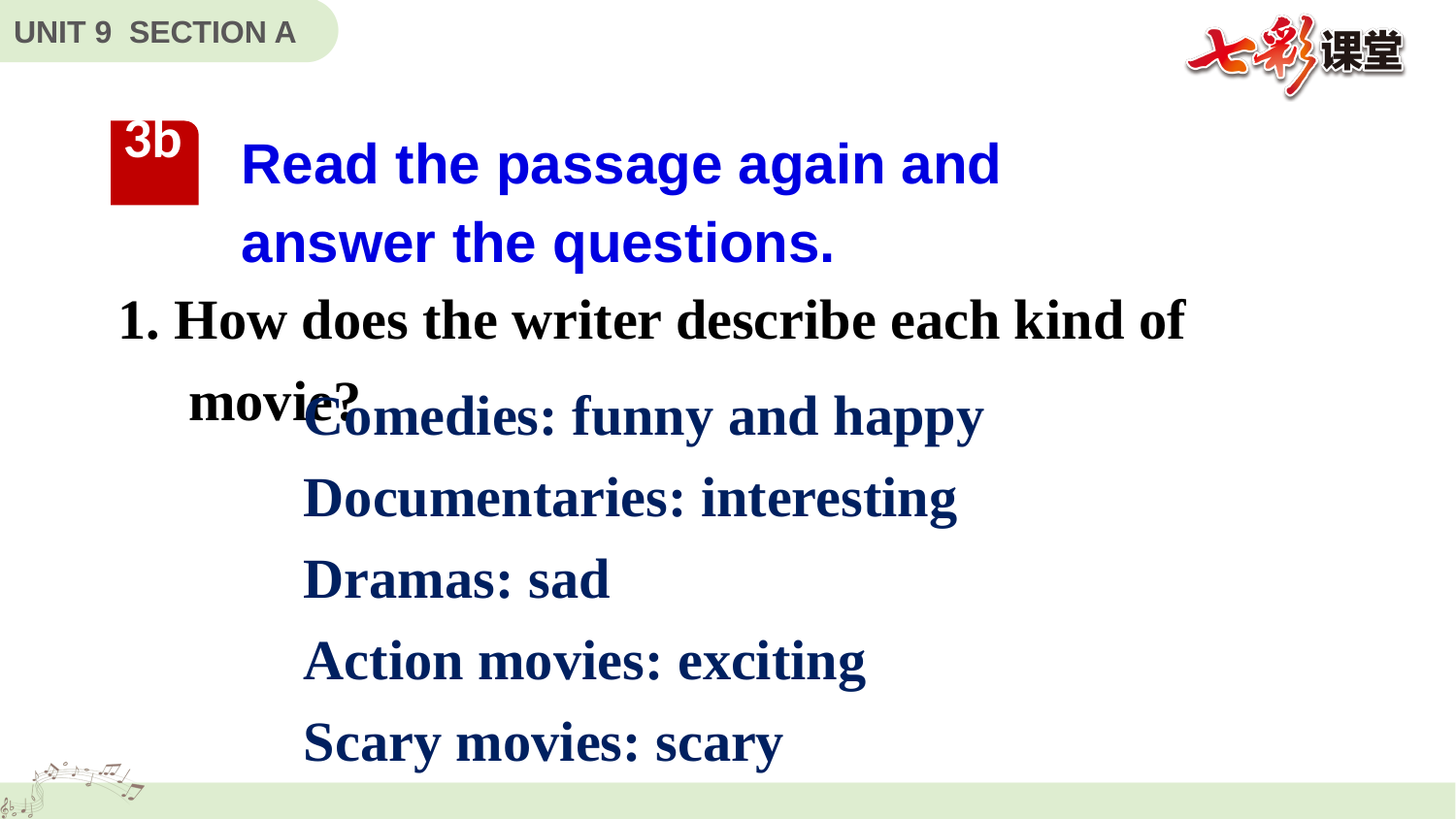

Read the passage again and answer the questions.
3b
1. How does the writer describe each kind of movie?

Comedies: funny and happy
Documentaries: interesting
Dramas: sad
Action movies: exciting
Scary movies: scary